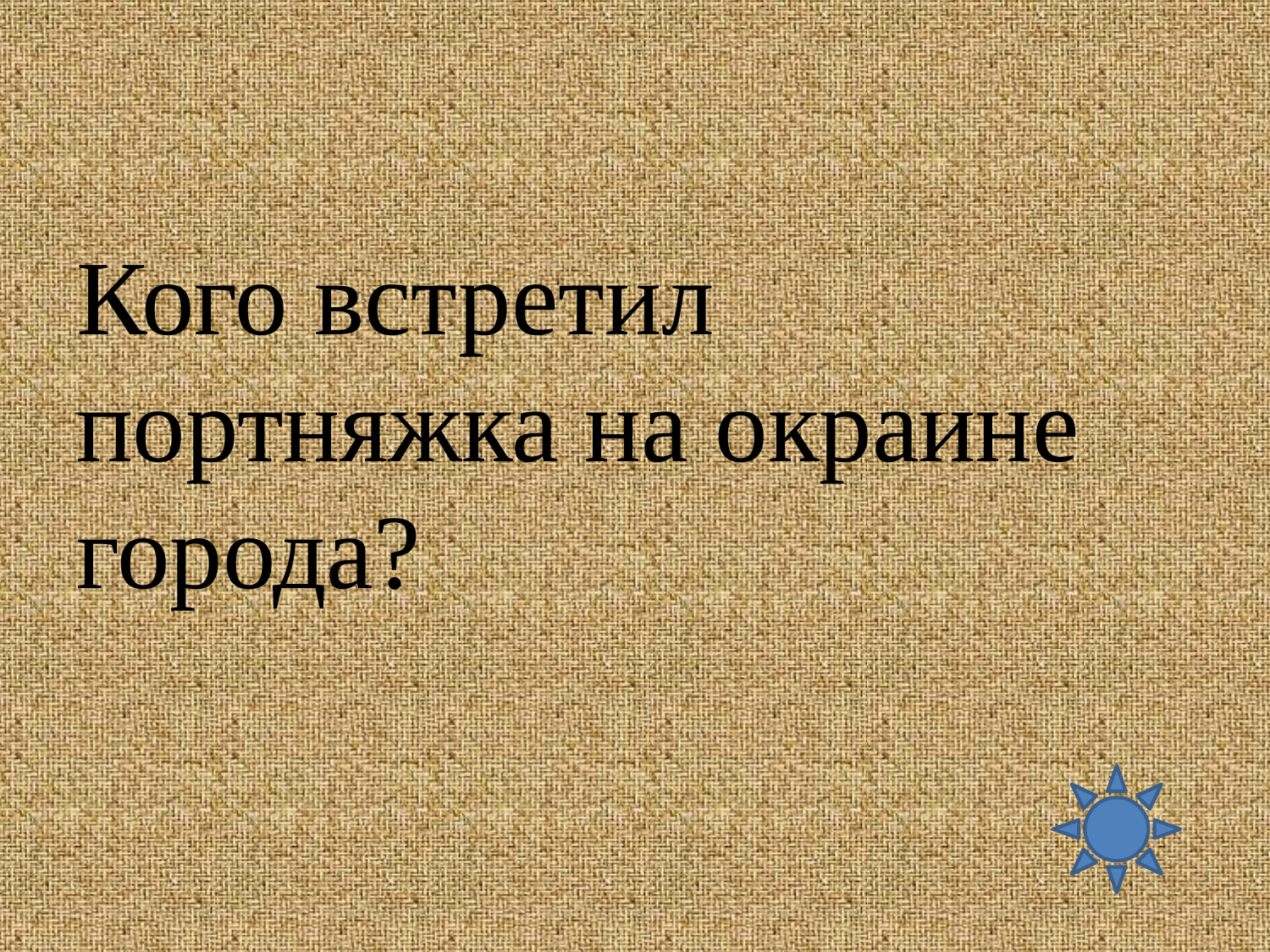

#
Кого встретил портняжка на окраине города?